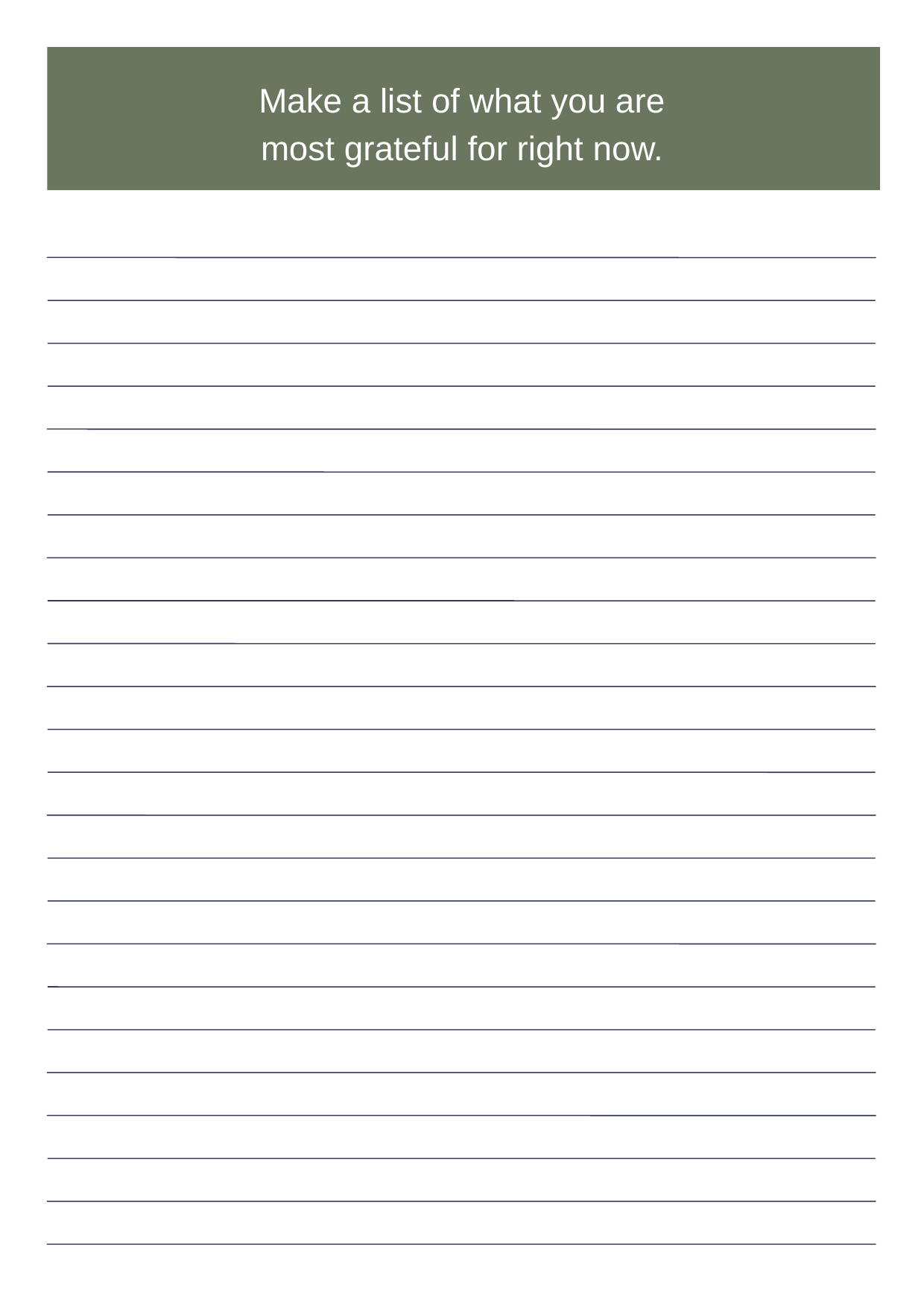

Make a list of what you are most grateful for right now.